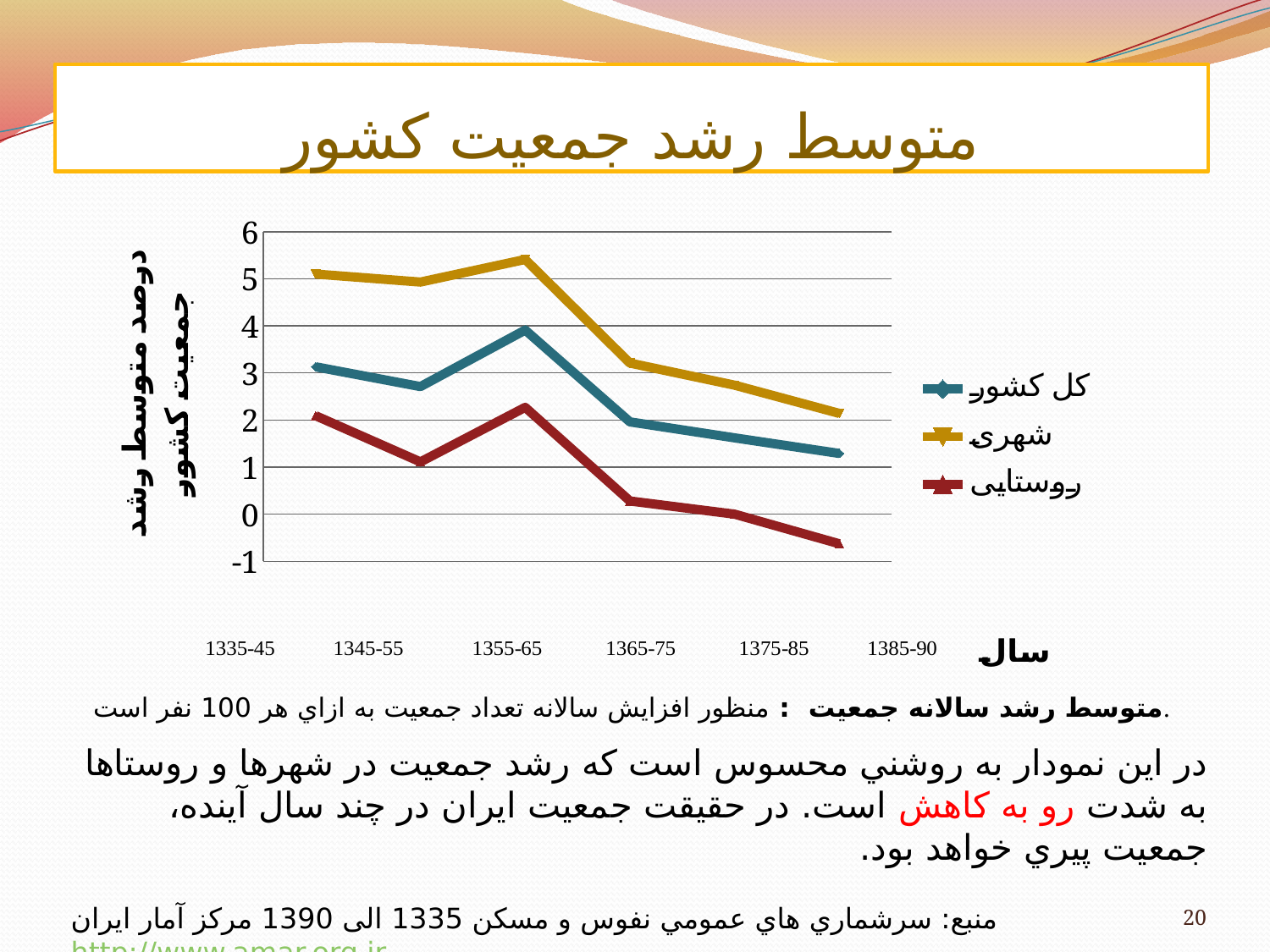

# متوسط رشد جمعیت کشور

### Chart

| Category |  |  |  |
|---|---|---|---|
 متوسط رشد سالانه جمعيت  : منظور افزايش سالانه تعداد جمعيت به ازاي هر 100 نفر است.
در اين نمودار به روشني محسوس است كه رشد جمعيت در شهرها و روستاها به شدت رو به كاهش است. در حقيقت جمعيت ايران در چند سال آينده، جمعيت پيري خواهد بود.

منبع: سرشماري هاي عمومي نفوس و مسكن 1335 الی 1390 مرکز آمار ایران http://www.amar.org.ir

20